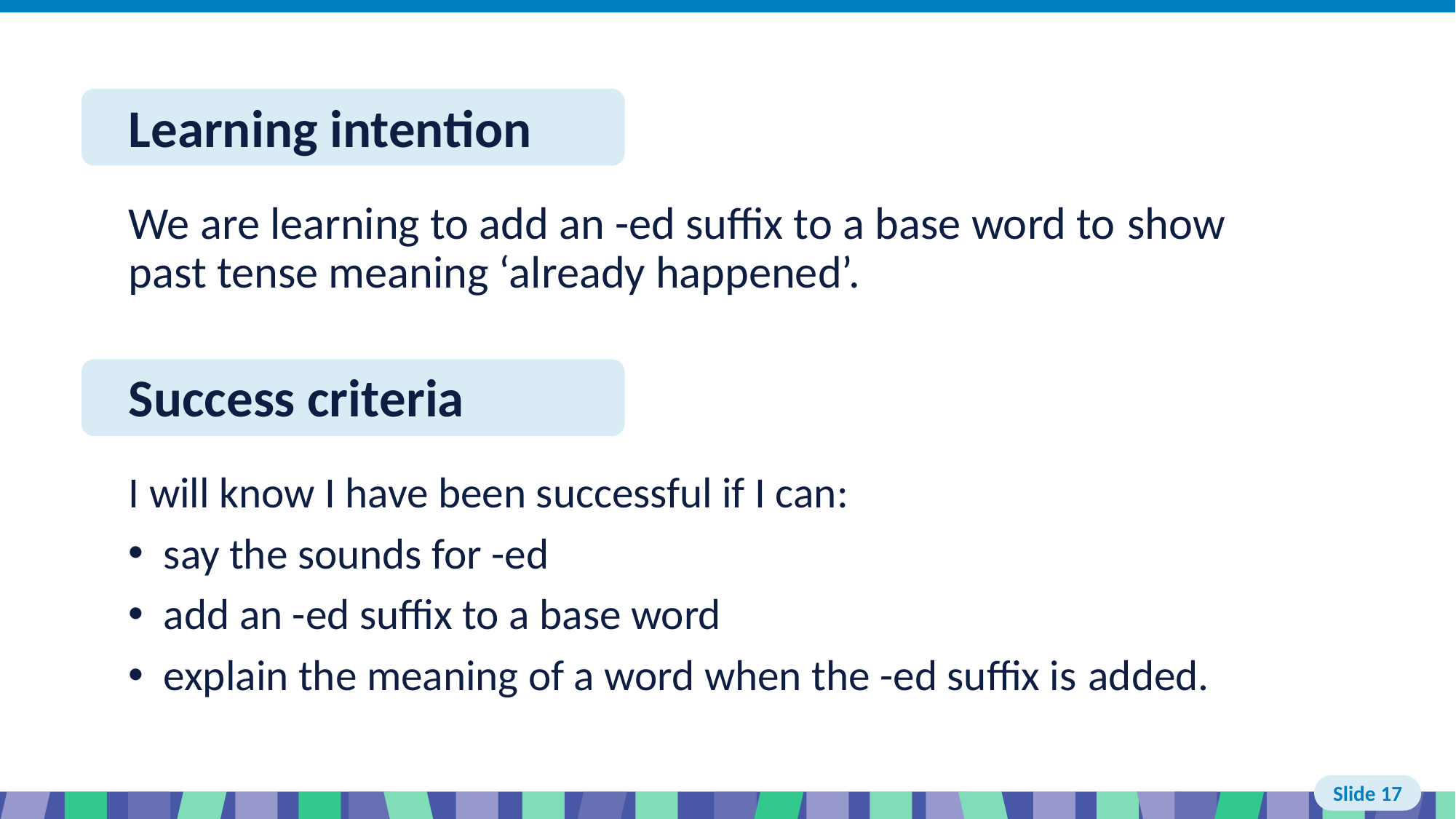

# Learning intention
We are learning to add an -ed suffix to a base word to show past tense meaning ‘already happened’.
Success criteria
I will know I have been successful if I can:
say the sounds for -ed
add an -ed suffix to a base word
explain the meaning of a word when the -ed suffix is added.